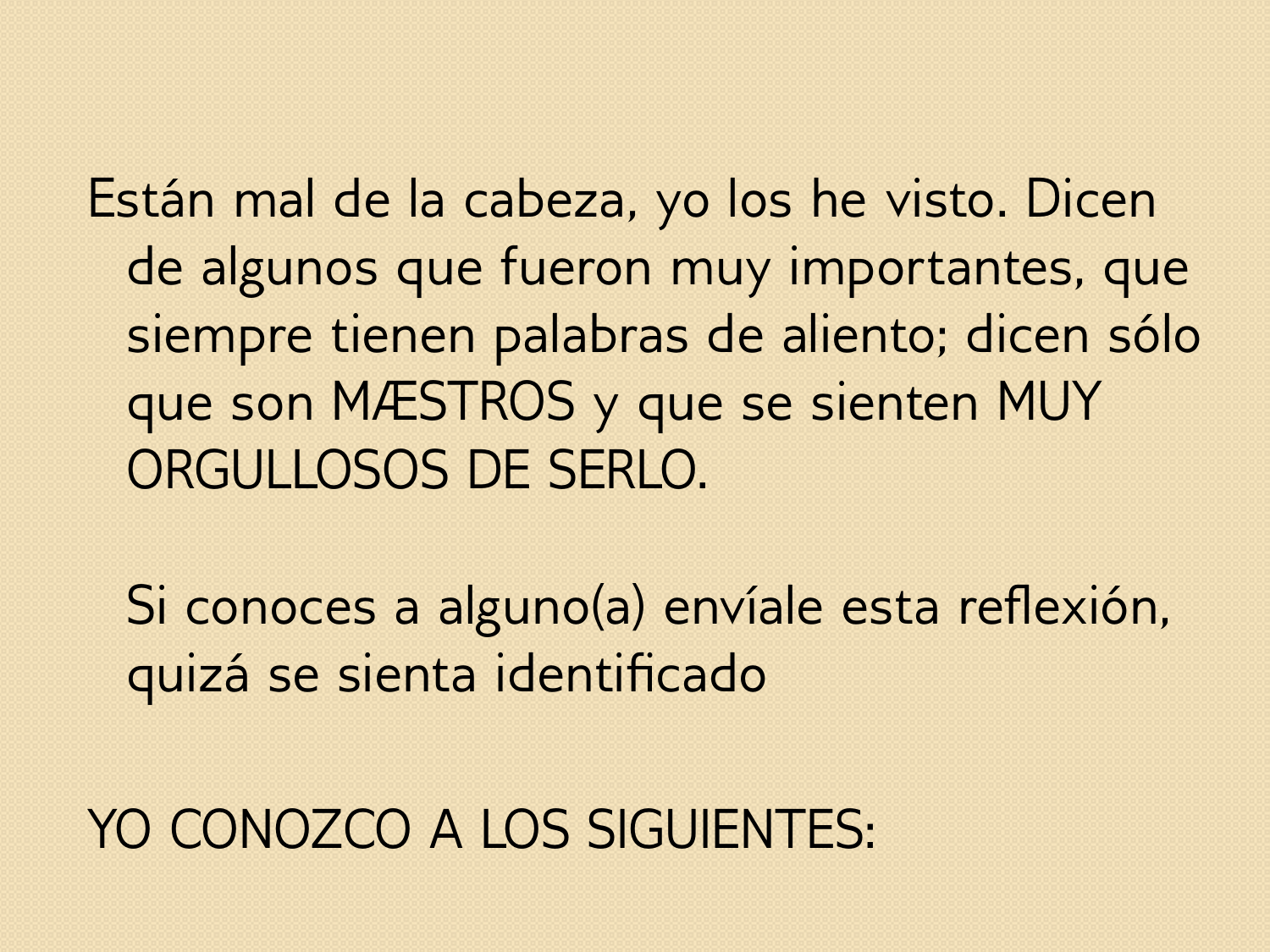

Están mal de la cabeza, yo los he visto. Dicen de algunos que fueron muy importantes, que siempre tienen palabras de aliento; dicen sólo que son MAESTROS y que se sienten MUY ORGULLOSOS DE SERLO.
Si conoces a alguno(a) envíale esta reflexión, quizá se sienta identificado

YO CONOZCO A LOS SIGUIENTES: